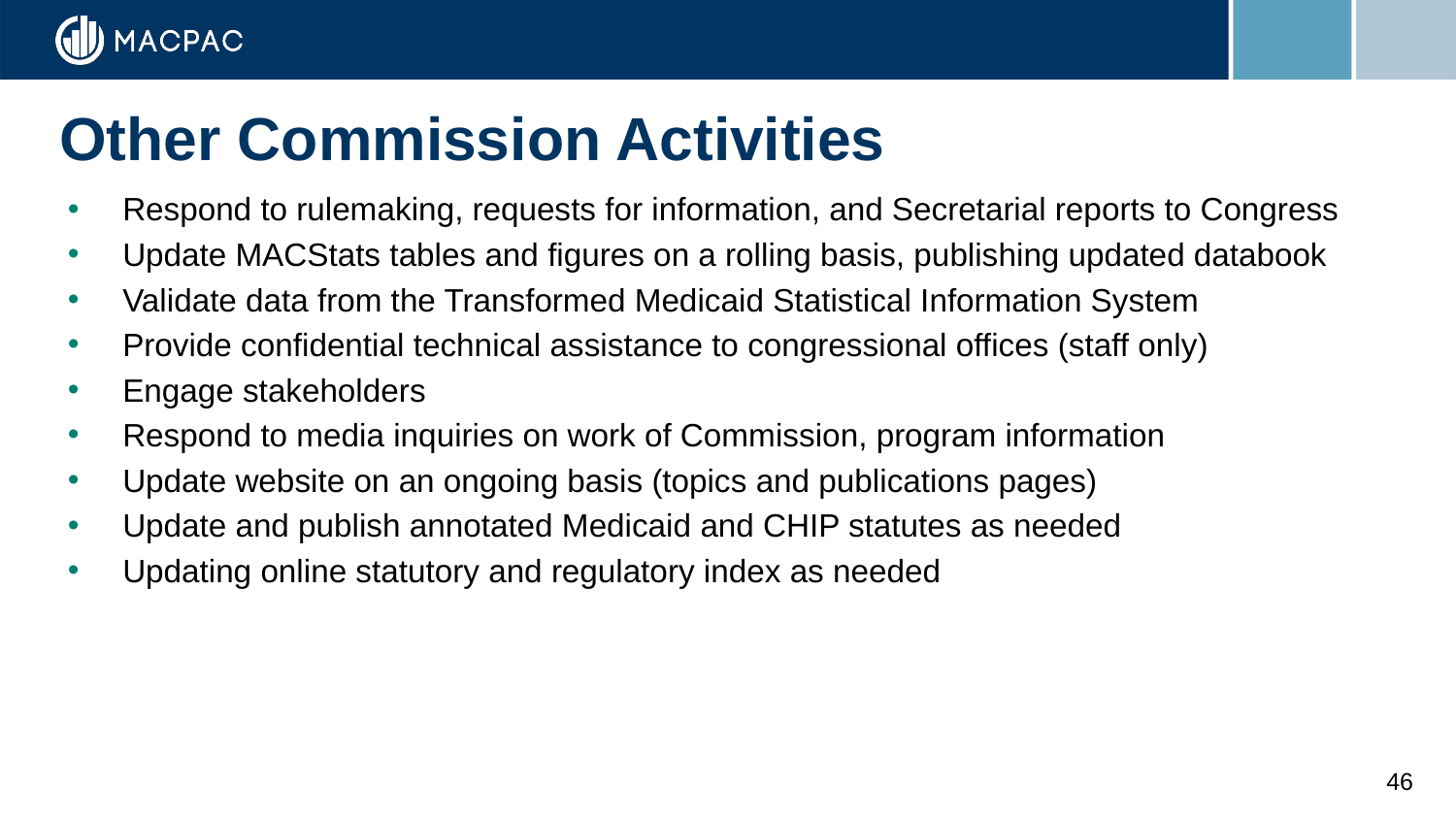

# Other Commission Activities
Respond to rulemaking, requests for information, and Secretarial reports to Congress
Update MACStats tables and figures on a rolling basis, publishing updated databook
Validate data from the Transformed Medicaid Statistical Information System
Provide confidential technical assistance to congressional offices (staff only)
Engage stakeholders
Respond to media inquiries on work of Commission, program information
Update website on an ongoing basis (topics and publications pages)
Update and publish annotated Medicaid and CHIP statutes as needed
Updating online statutory and regulatory index as needed
46